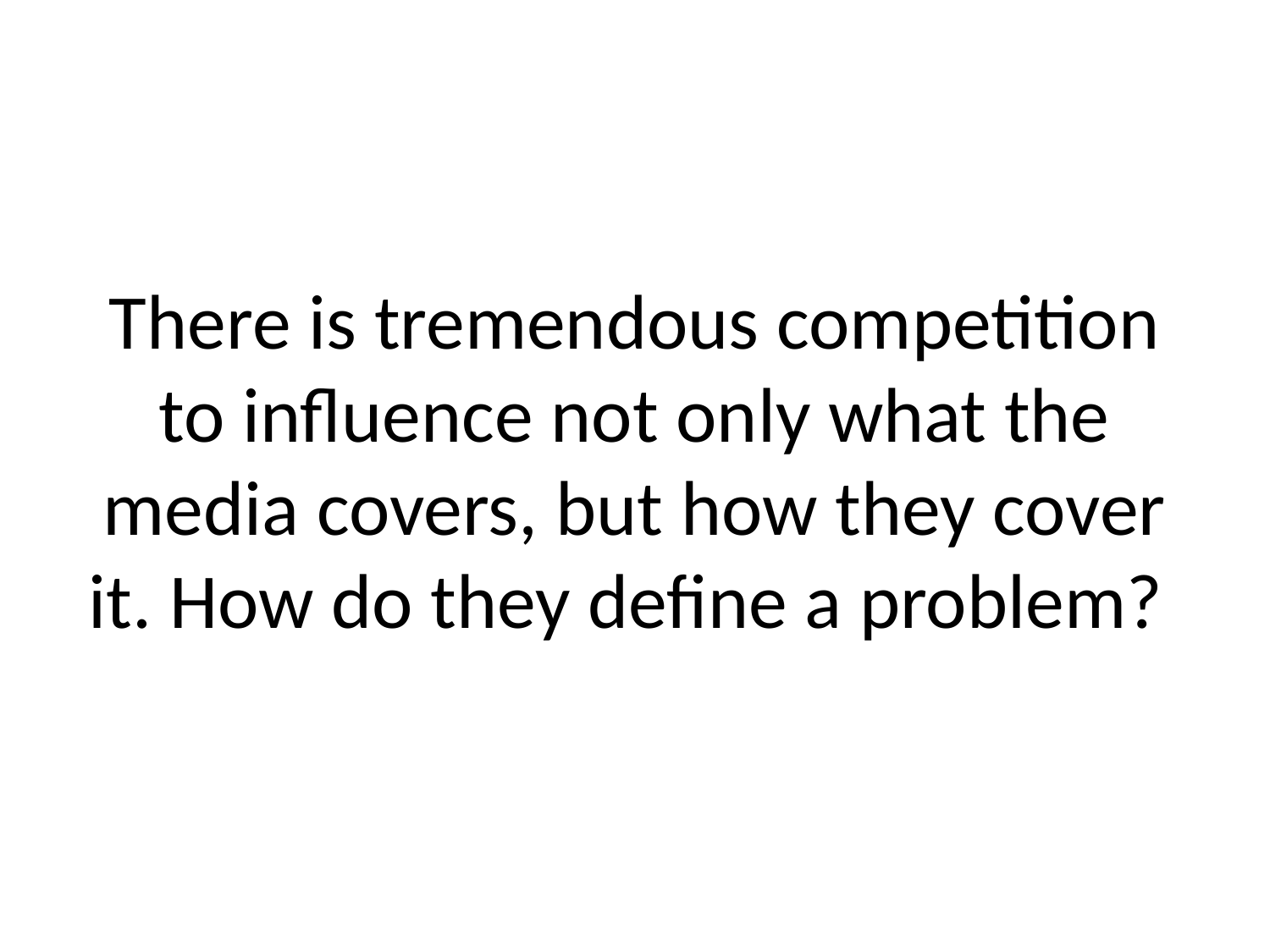

# There is tremendous competition to influence not only what the media covers, but how they cover it. How do they define a problem?